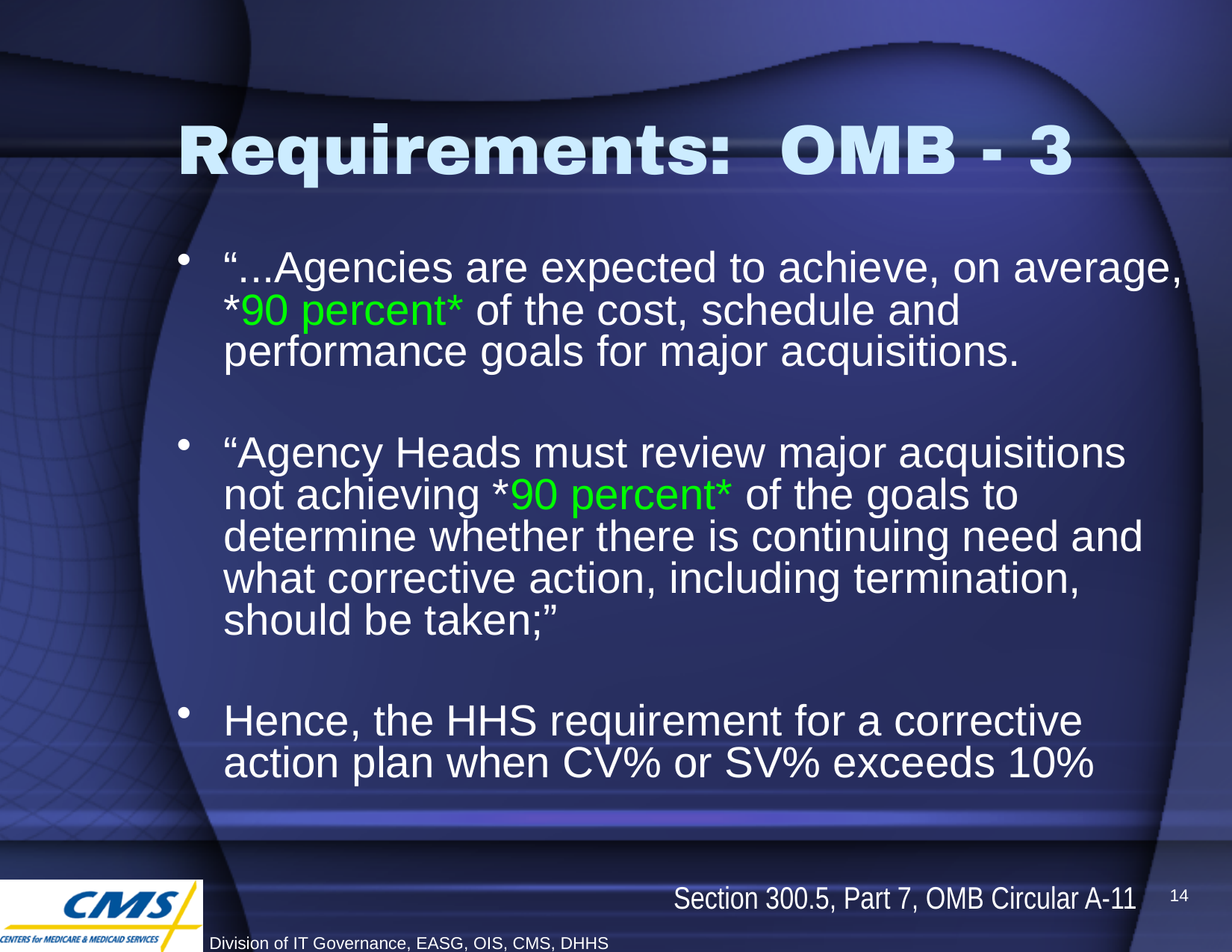

# Requirements:  OMB - 3
“...Agencies are expected to achieve, on average, *90 percent* of the cost, schedule and performance goals for major acquisitions.

“Agency Heads must review major acquisitions not achieving *90 percent* of the goals to determine whether there is continuing need and what corrective action, including termination, should be taken;”

Hence, the HHS requirement for a corrective action plan when CV% or SV% exceeds 10%
Section 300.5, Part 7, OMB Circular A-11
14